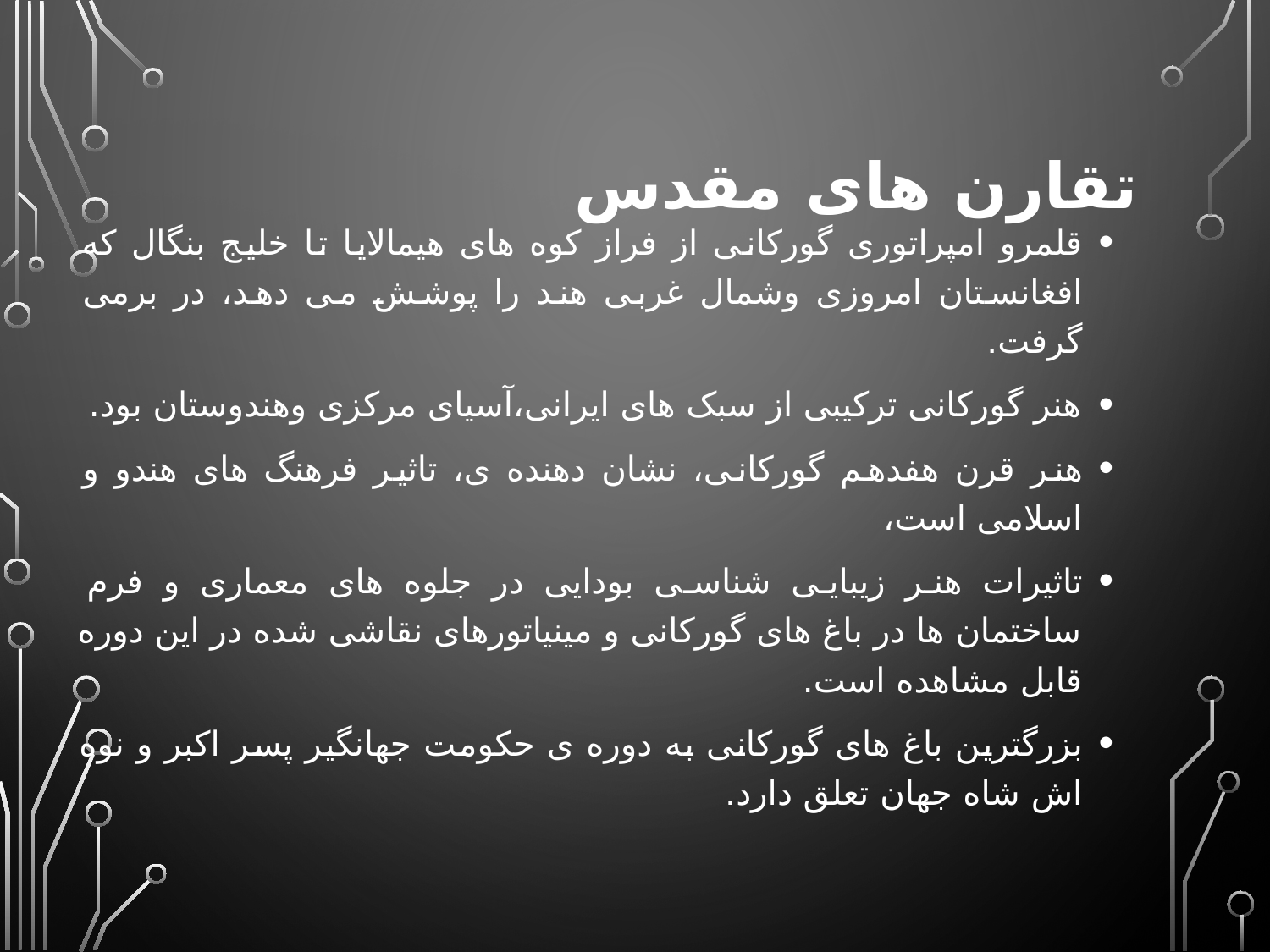

# تقارن های مقدس
قلمرو امپراتوری گورکانی از فراز کوه های هیمالایا تا خلیج بنگال که افغانستان امروزی وشمال غربی هند را پوشش می دهد، در برمی گرفت.
هنر گورکانی ترکیبی از سبک های ایرانی،آسیای مرکزی وهندوستان بود.
هنر قرن هفدهم گورکانی، نشان دهنده ی، تاثیر فرهنگ های هندو و اسلامی است،
تاثیرات هنر زیبایی شناسی بودایی در جلوه های معماری و فرم ساختمان ها در باغ های گورکانی و مینیاتورهای نقاشی شده در این دوره قابل مشاهده است.
بزرگترین باغ های گورکانی به دوره ی حکومت جهانگیر پسر اکبر و نوه اش شاه جهان تعلق دارد.